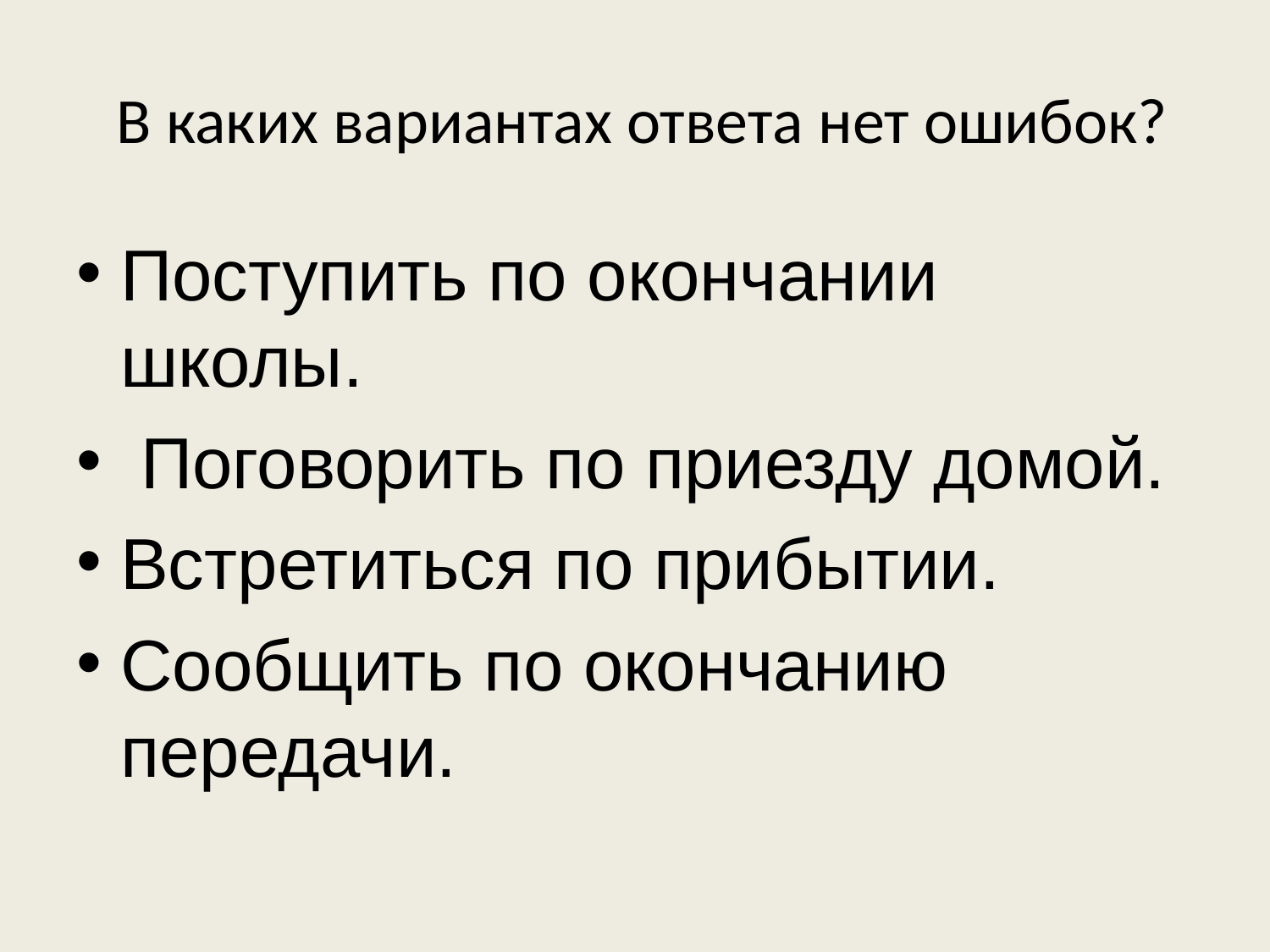

# В каких вариантах ответа нет ошибок?
Поступить по окончании школы.
 Поговорить по приезду домой.
Встретиться по прибытии.
Сообщить по окончанию передачи.